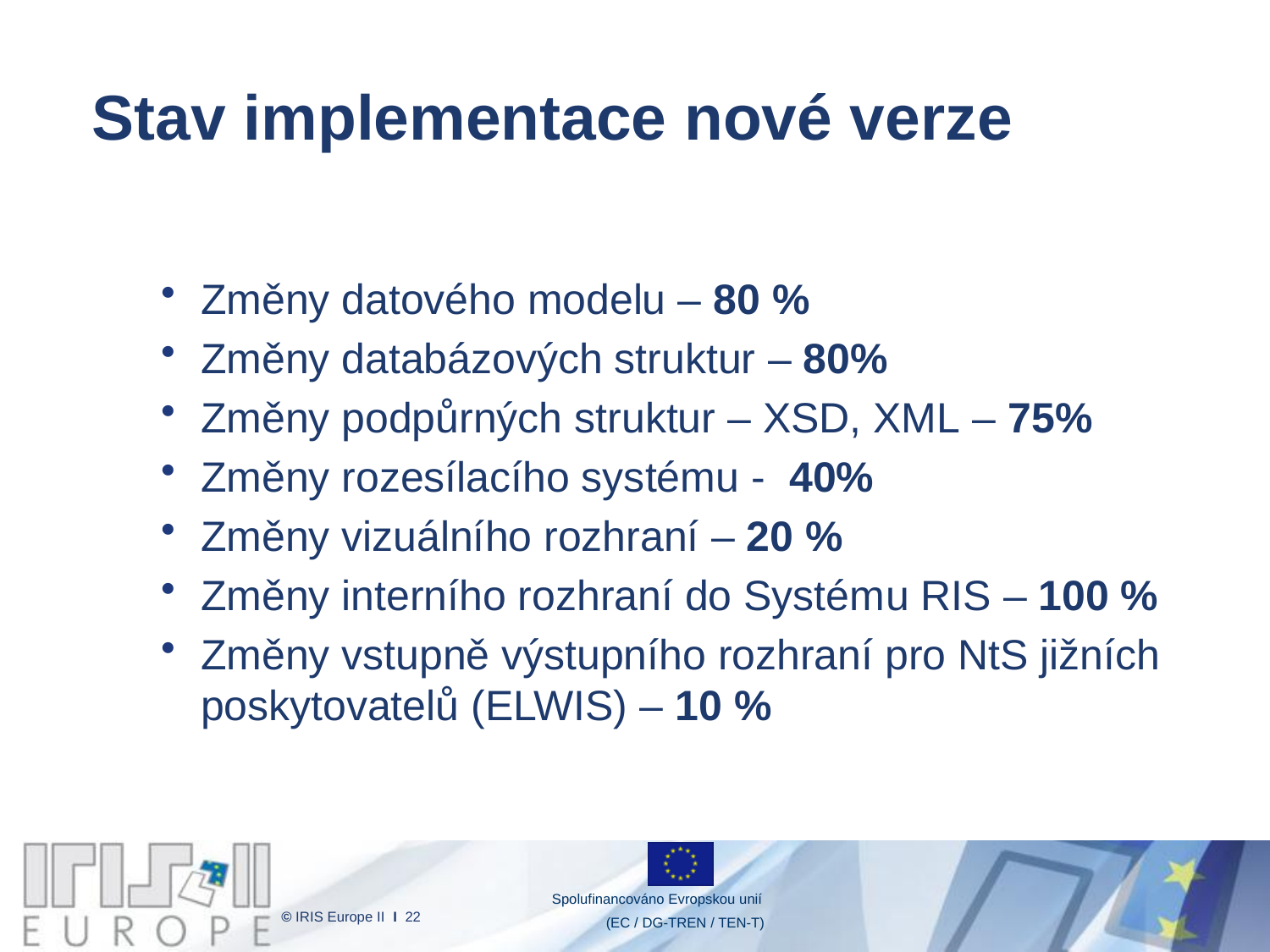

# Stav implementace nové verze
Změny datového modelu – 80 %
Změny databázových struktur – 80%
Změny podpůrných struktur – XSD, XML – 75%
Změny rozesílacího systému -  40%
Změny vizuálního rozhraní – 20 %
Změny interního rozhraní do Systému RIS – 100 %
Změny vstupně výstupního rozhraní pro NtS jižních poskytovatelů (ELWIS) – 10 %